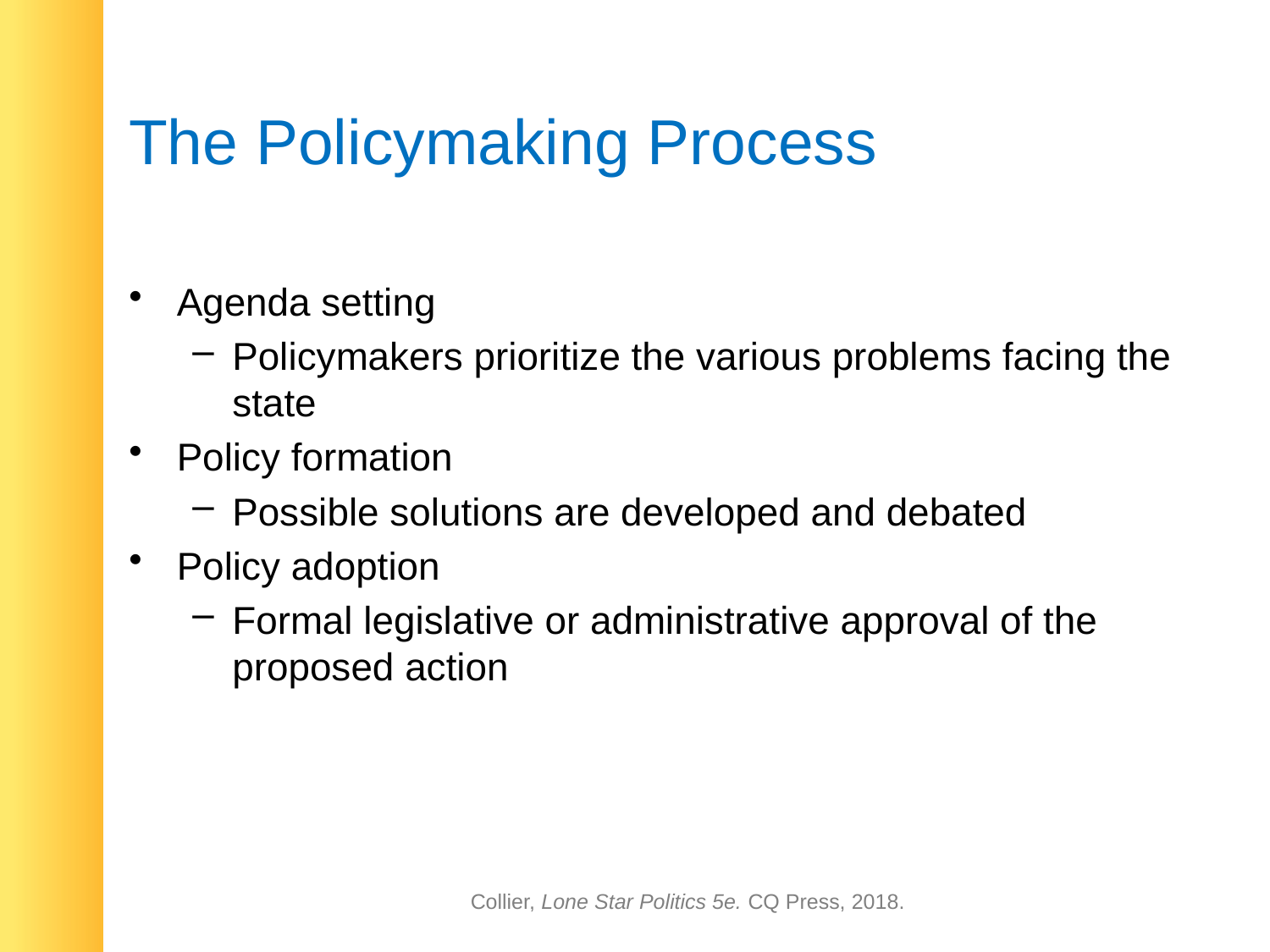

# The Policymaking Process
Agenda setting
Policymakers prioritize the various problems facing the state
Policy formation
Possible solutions are developed and debated
Policy adoption
Formal legislative or administrative approval of the proposed action
Collier, Lone Star Politics 5e. CQ Press, 2018.